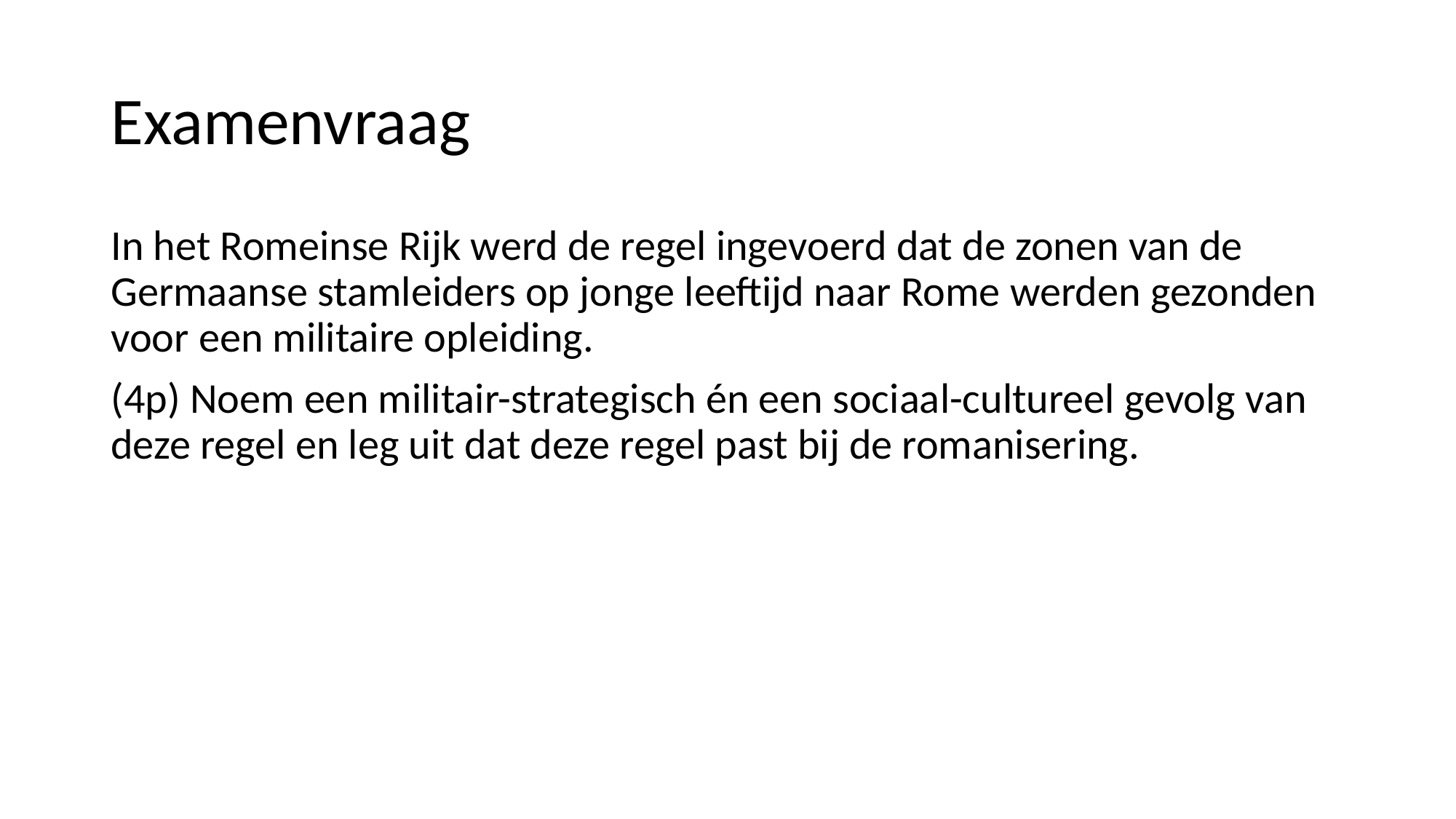

# Examenvraag
In het Romeinse Rijk werd de regel ingevoerd dat de zonen van de Germaanse stamleiders op jonge leeftijd naar Rome werden gezonden voor een militaire opleiding.
(4p) Noem een militair-strategisch én een sociaal-cultureel gevolg van deze regel en leg uit dat deze regel past bij de romanisering.